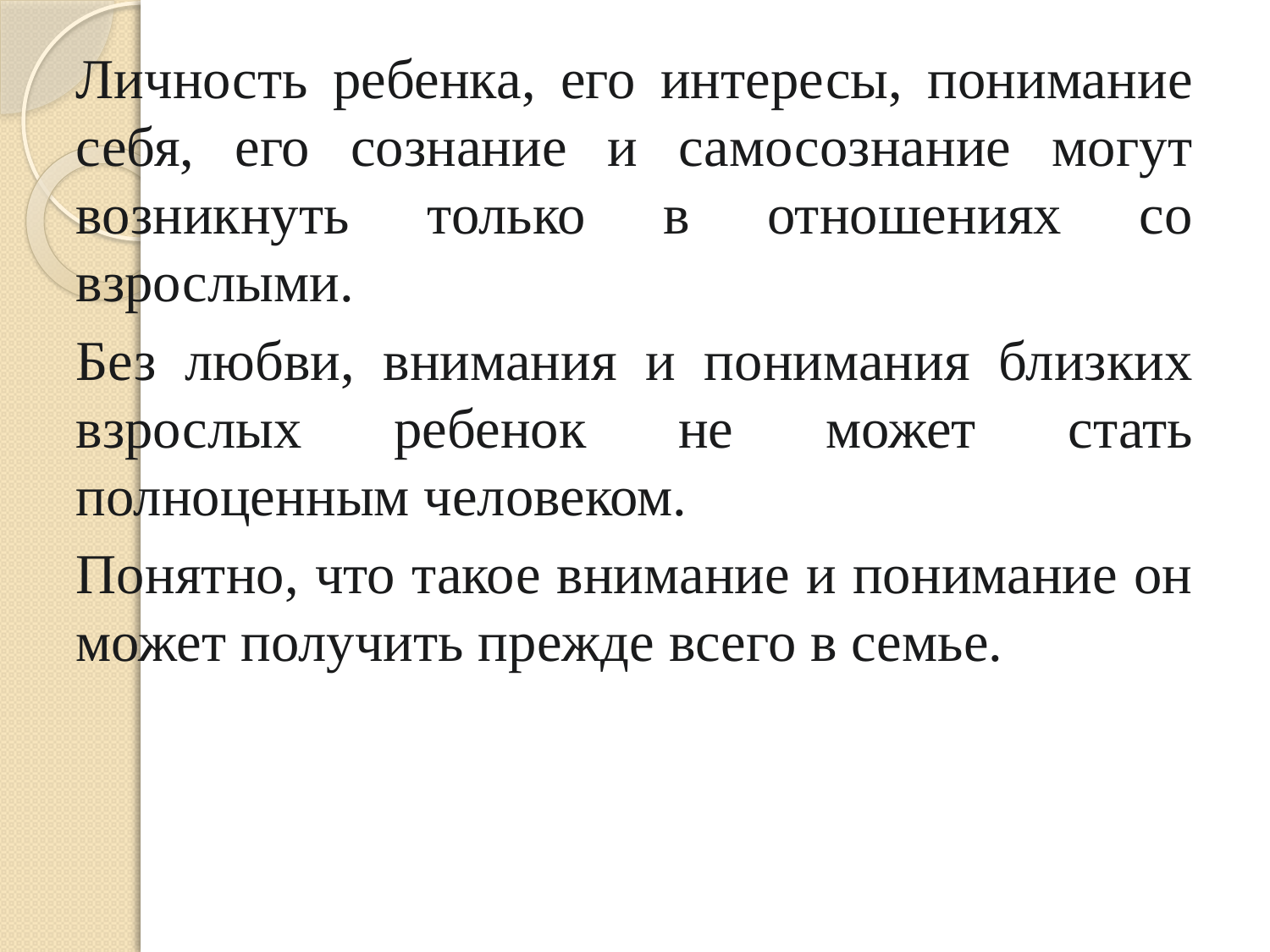

Личность ребенка, его интересы, понимание себя, его сознание и самосознание могут возникнуть только в отношениях со взрослыми.
Без любви, внимания и понимания близких взрослых ребенок не может стать полноценным человеком.
Понятно, что такое внимание и понимание он может получить прежде всего в семье.